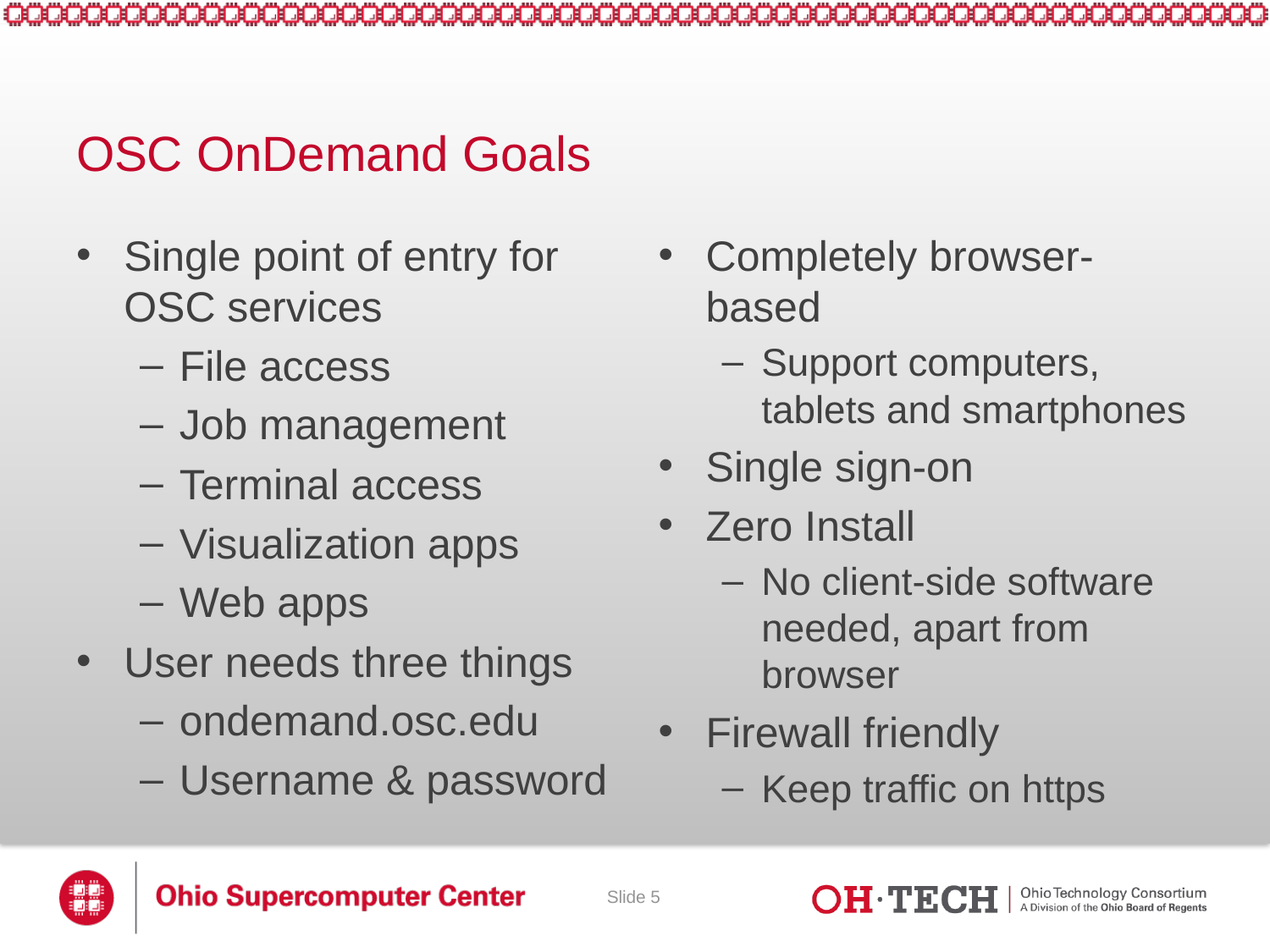

# OSC OnDemand Goals
Completely browser-based
Support computers, tablets and smartphones
Single sign-on
Zero Install
No client-side software needed, apart from browser
Firewall friendly
Keep traffic on https

Single point of entry for OSC services
File access
Job management
Terminal access
Visualization apps
Web apps
User needs three things
ondemand.osc.edu
Username & password